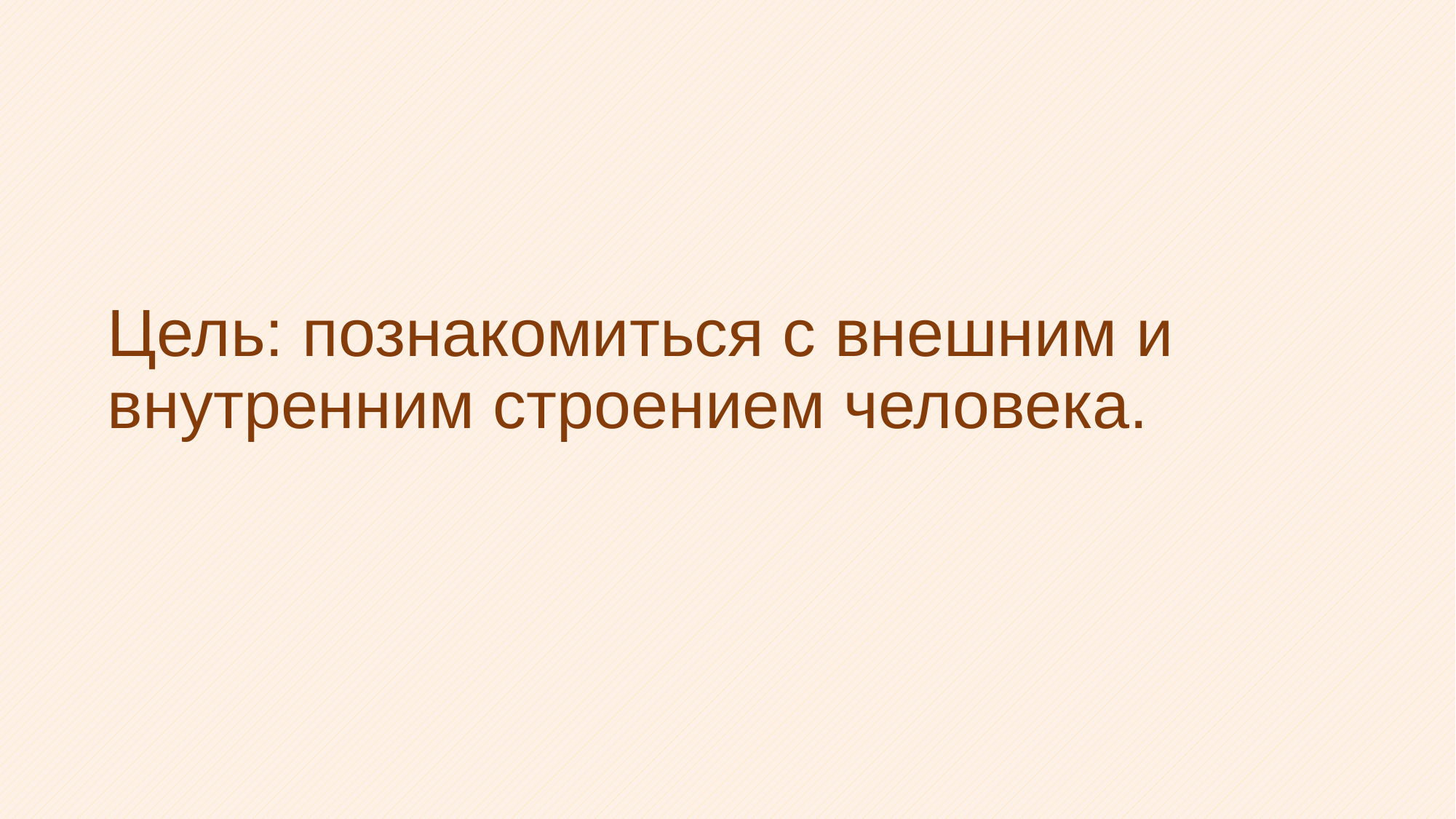

# Цель: познакомиться с внешним и внутренним строением человека.